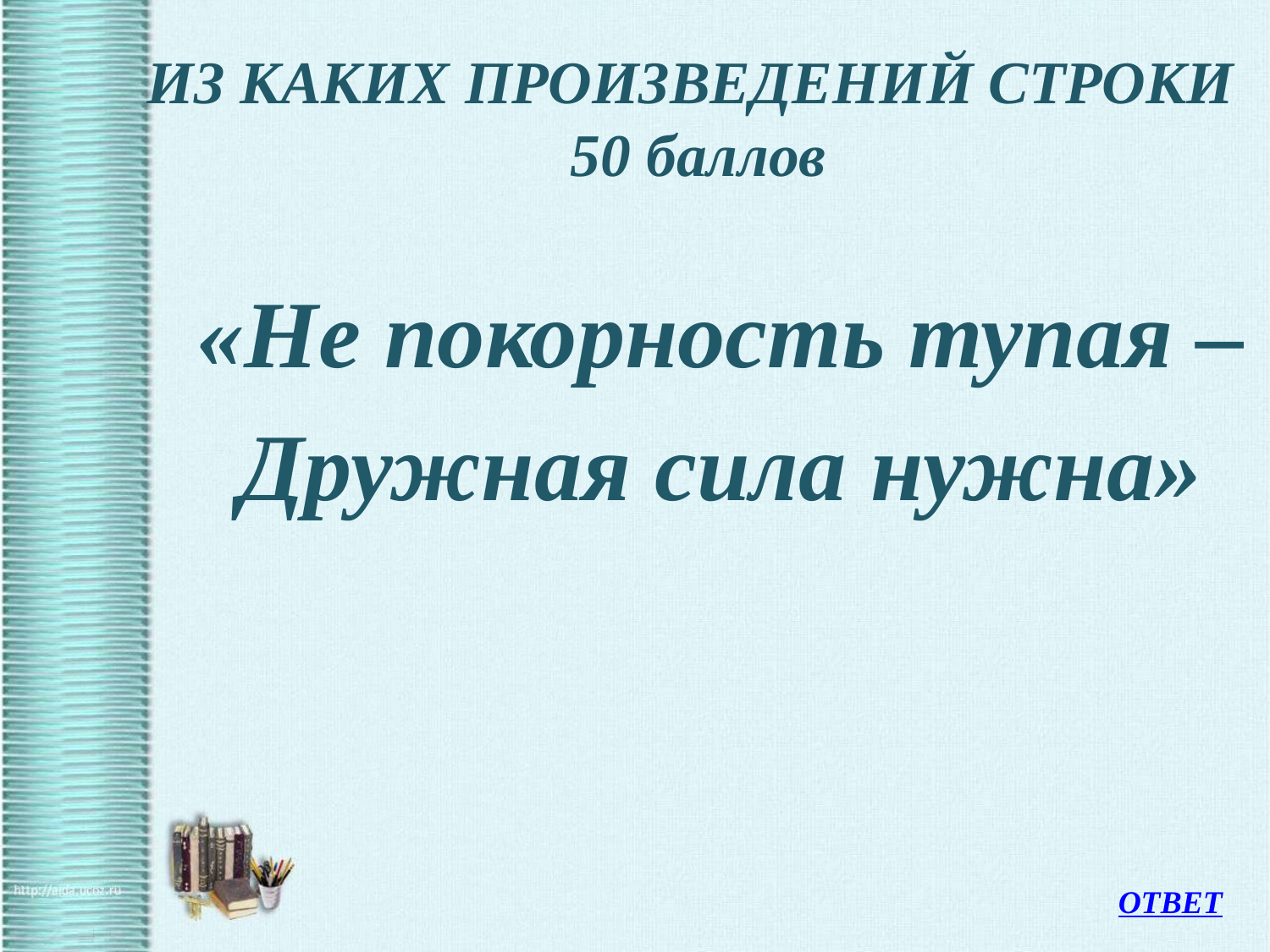

# ИЗ КАКИХ ПРОИЗВЕДЕНИЙ СТРОКИ  50 баллов
«Не покорность тупая –
Дружная сила нужна»
ОТВЕТ